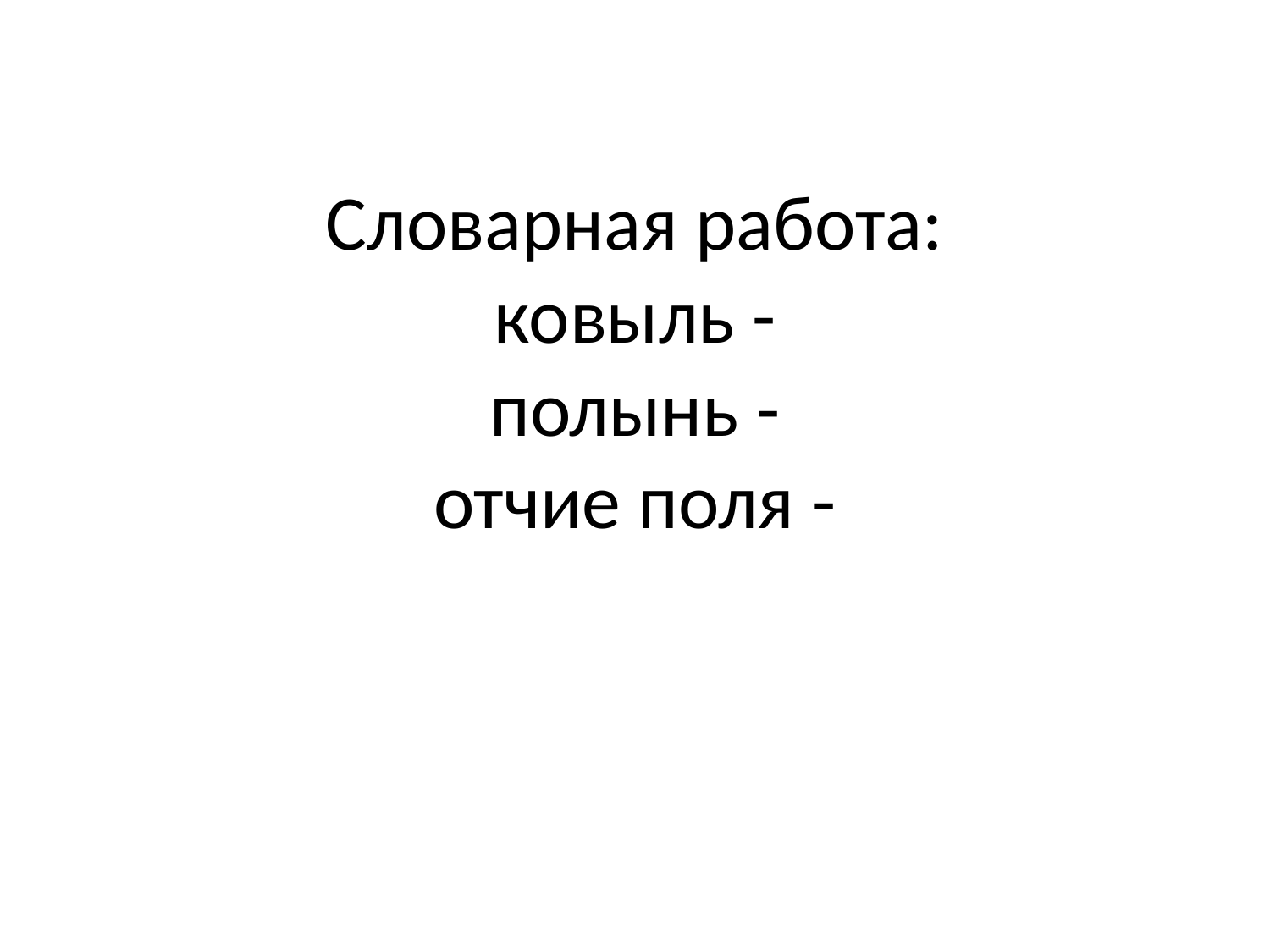

# Словарная работа: ковыль - полынь - отчие поля -